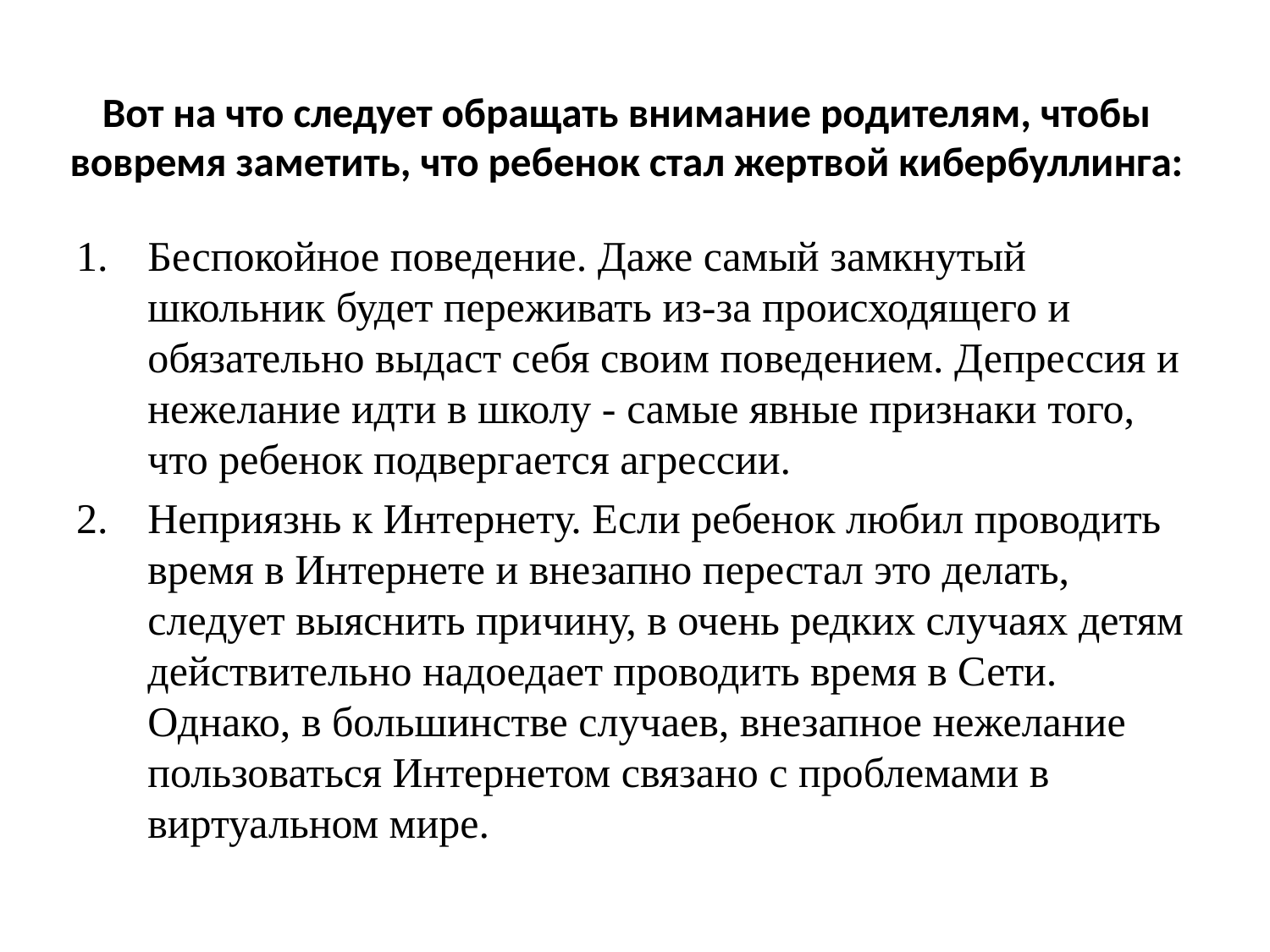

# Вот на что следует обращать внимание родителям, чтобы вовремя заметить, что ребенок стал жертвой кибербуллинга:
Беспокойное поведение. Даже самый замкнутый школьник будет переживать из-за происходящего и обязательно выдаст себя своим поведением. Депрессия и нежелание идти в школу - самые явные признаки того, что ребенок подвергается агрессии.
Неприязнь к Интернету. Если ребенок любил проводить время в Интернете и внезапно перестал это делать, следует выяснить причину, в очень редких случаях детям действительно надоедает проводить время в Сети. Однако, в большинстве случаев, внезапное нежелание пользоваться Интернетом связано с проблемами в виртуальном мире.